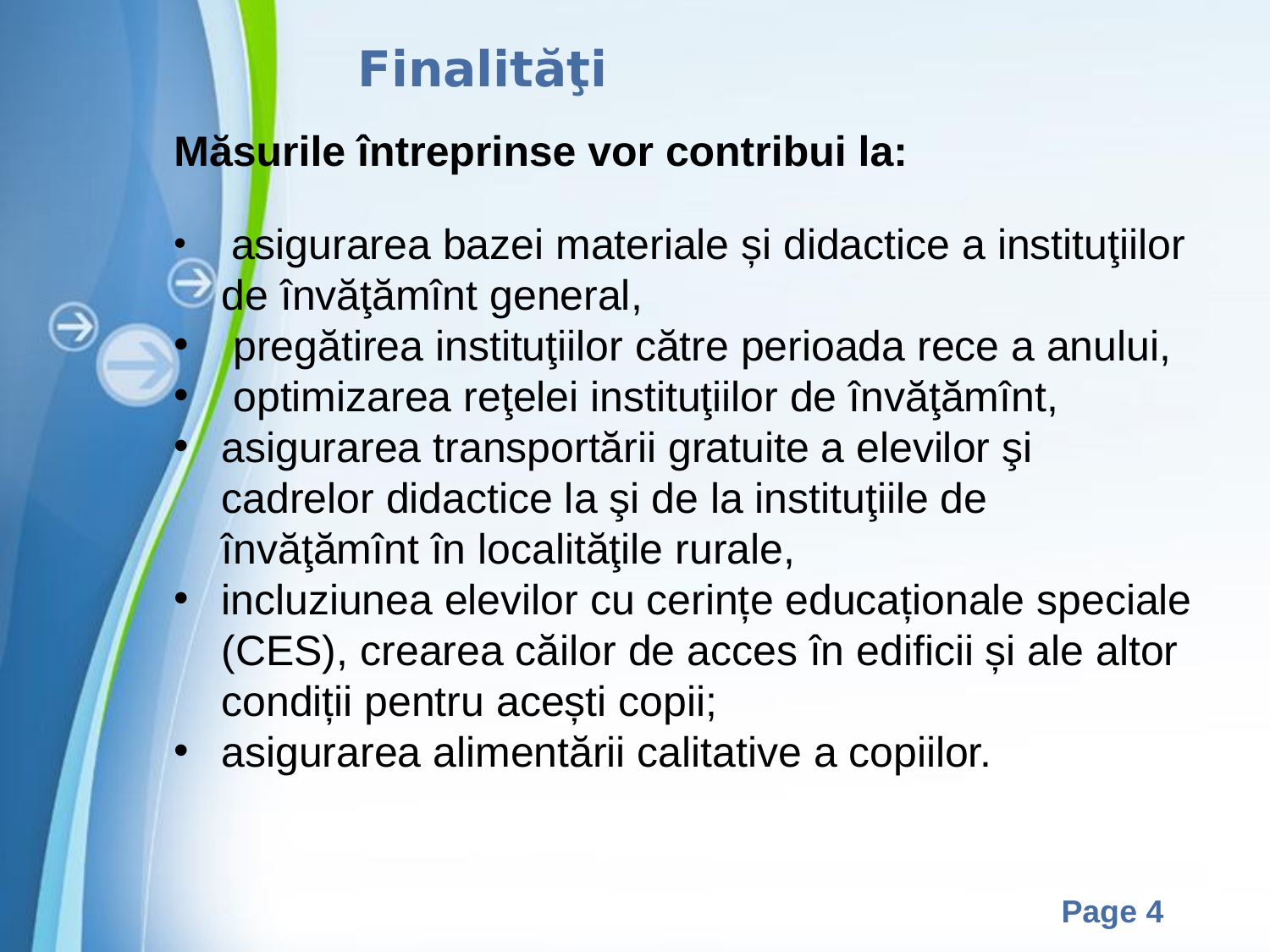

Finalităţi
Măsurile întreprinse vor contribui la:

 asigurarea bazei materiale și didactice a instituţiilor de învăţămînt general,
 pregătirea instituţiilor către perioada rece a anului,
 optimizarea reţelei instituţiilor de învăţămînt,
asigurarea transportării gratuite a elevilor şi cadrelor didactice la şi de la instituţiile de învăţămînt în localităţile rurale,
incluziunea elevilor cu cerințe educaționale speciale (CES), crearea căilor de acces în edificii și ale altor condiții pentru acești copii;
asigurarea alimentării calitative a copiilor.